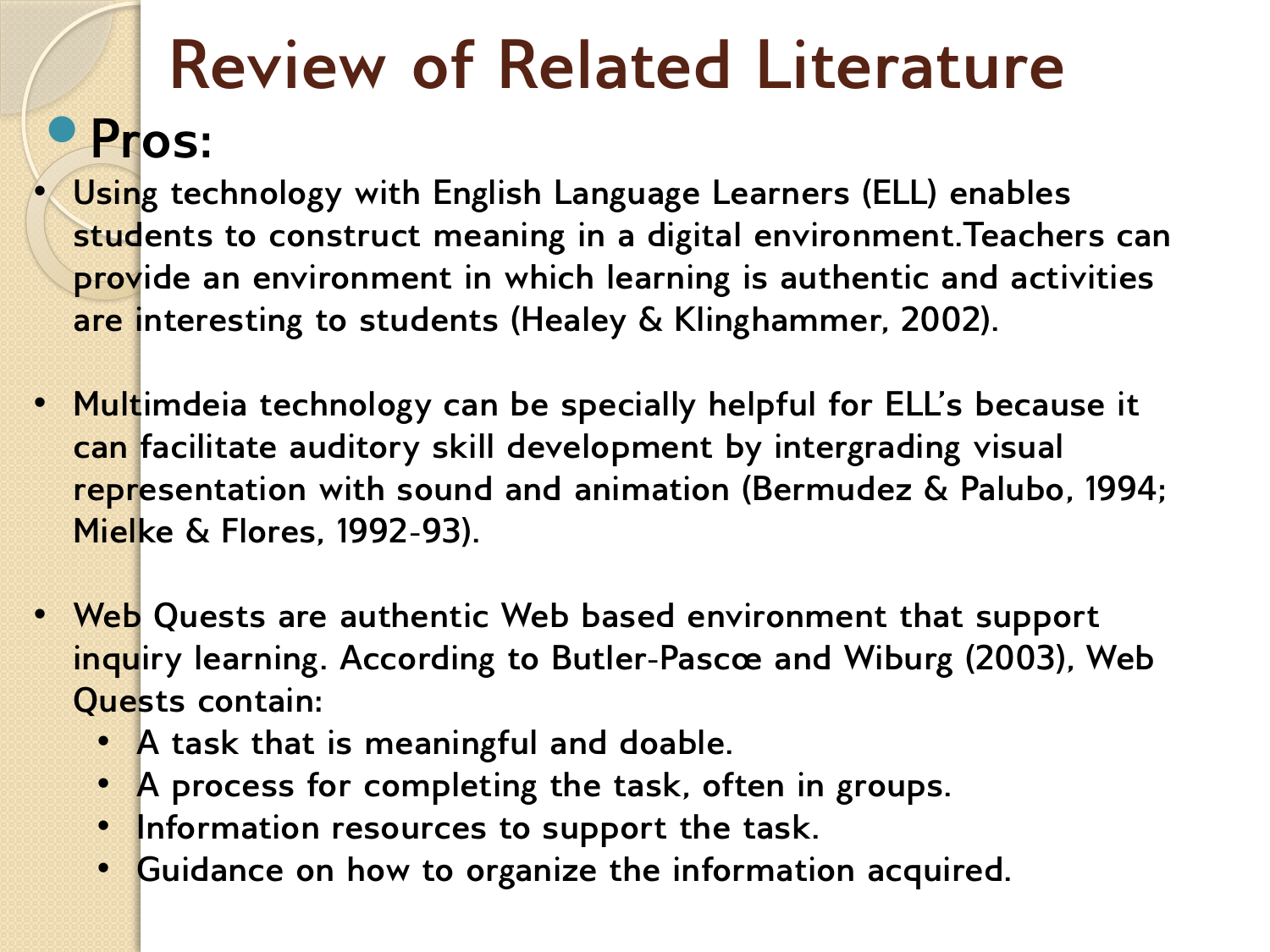

# Review of Related Literature
Pros:
Using technology with English Language Learners (ELL) enables students to construct meaning in a digital environment.Teachers can provide an environment in which learning is authentic and activities are interesting to students (Healey & Klinghammer, 2002).

Multimdeia technology can be specially helpful for ELL’s because it can facilitate auditory skill development by intergrading visual representation with sound and animation (Bermudez & Palubo, 1994; Mielke & Flores, 1992-93).

Web Quests are authentic Web based environment that support inquiry learning. According to Butler-Pascoe and Wiburg (2003), Web Quests contain:
A task that is meaningful and doable.
A process for completing the task, often in groups.
Information resources to support the task.
Guidance on how to organize the information acquired.